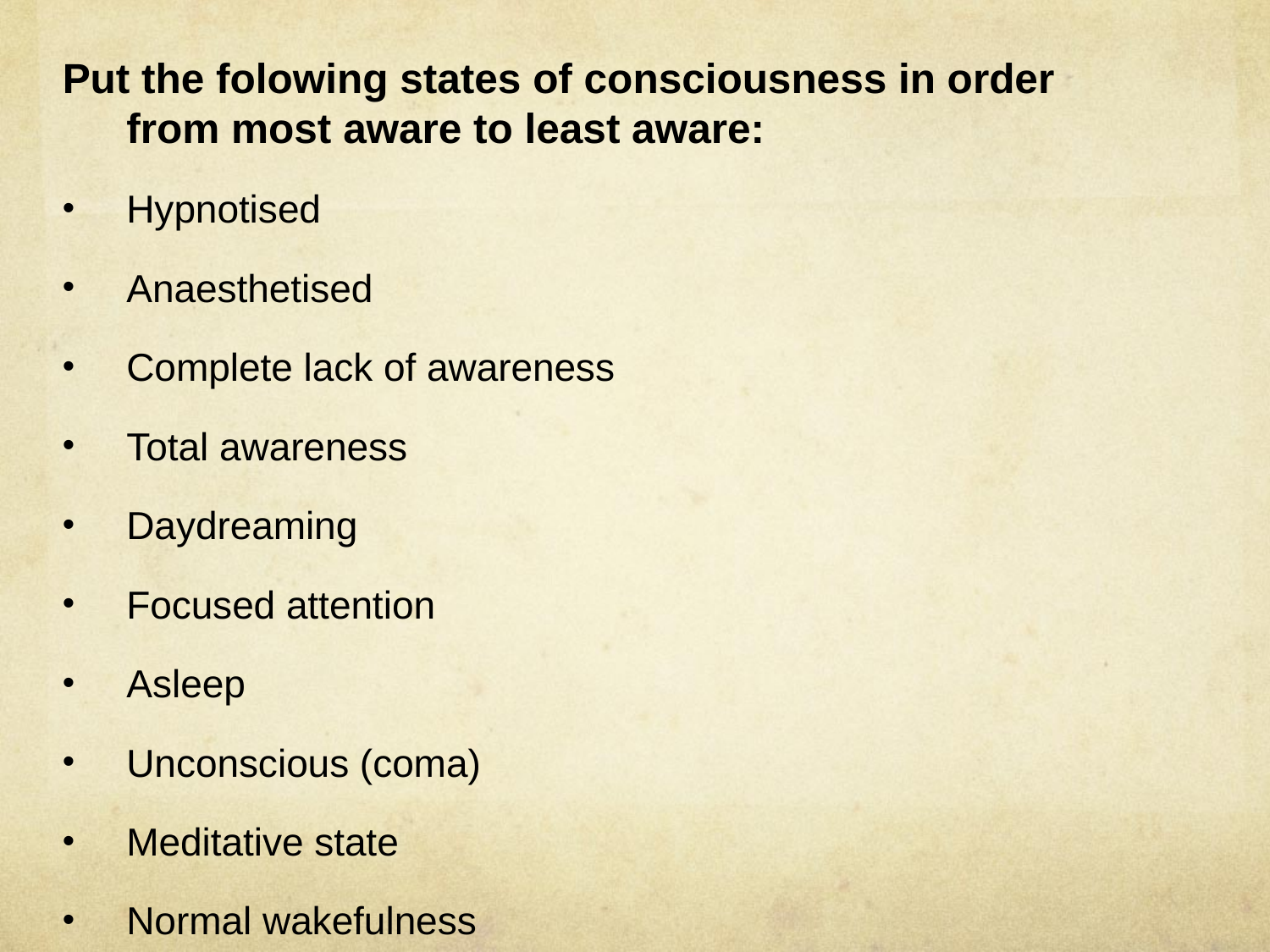

Put the folowing states of consciousness in order from most aware to least aware:
Hypnotised
Anaesthetised
Complete lack of awareness
Total awareness
Daydreaming
Focused attention
Asleep
Unconscious (coma)
Meditative state
Normal wakefulness